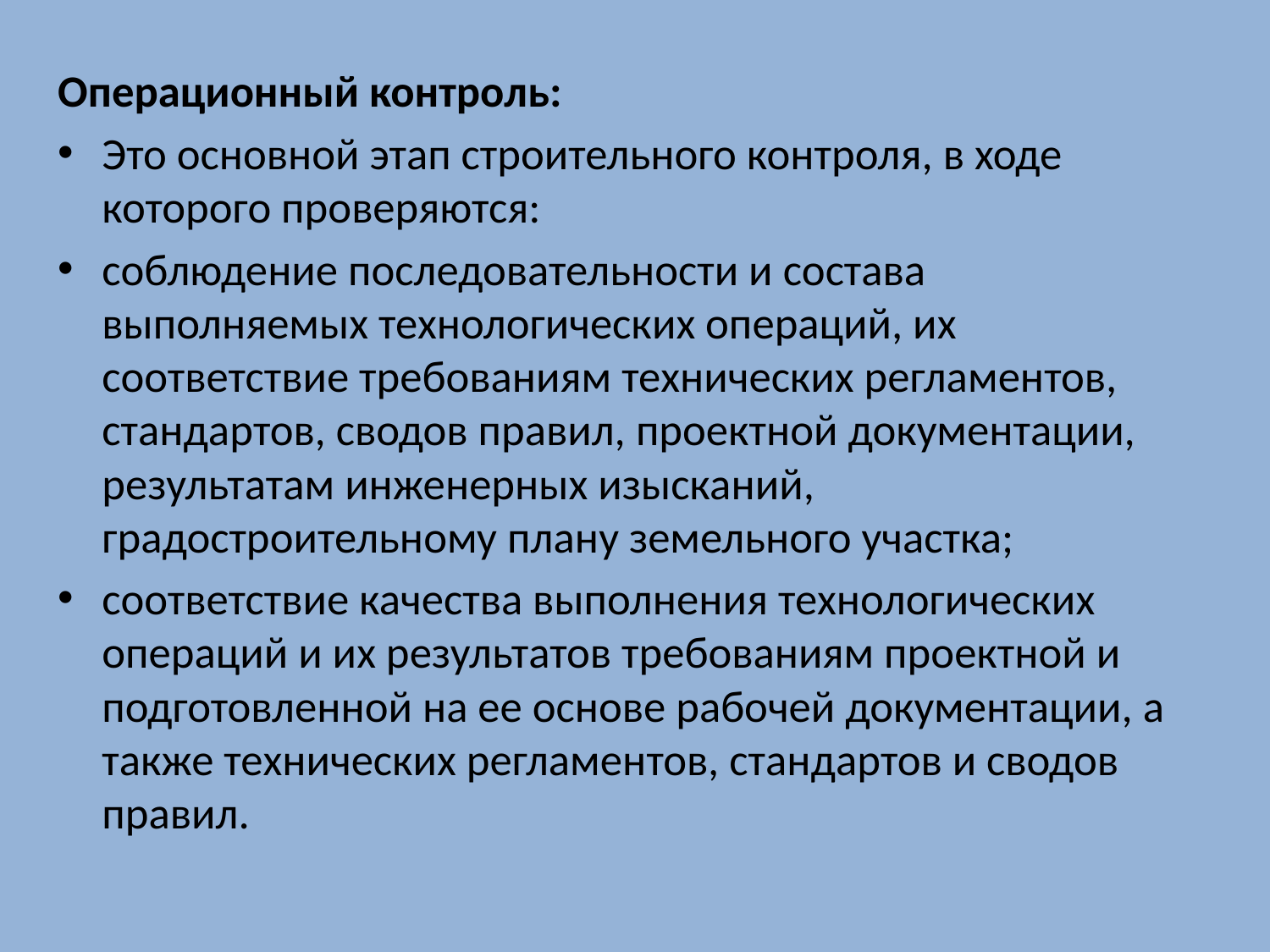

Операционный контроль:
Это основной этап строительного контроля, в ходе которого проверяются:
соблюдение последовательности и состава выполняемых технологических операций, их соответствие требованиям технических регламентов, стандартов, сводов правил, проектной документации, результатам инженерных изысканий, градостроительному плану земельного участка;
соответствие качества выполнения технологических операций и их результатов требованиям проектной и подготовленной на ее основе рабочей документации, а также технических регламентов, стандартов и сводов правил.